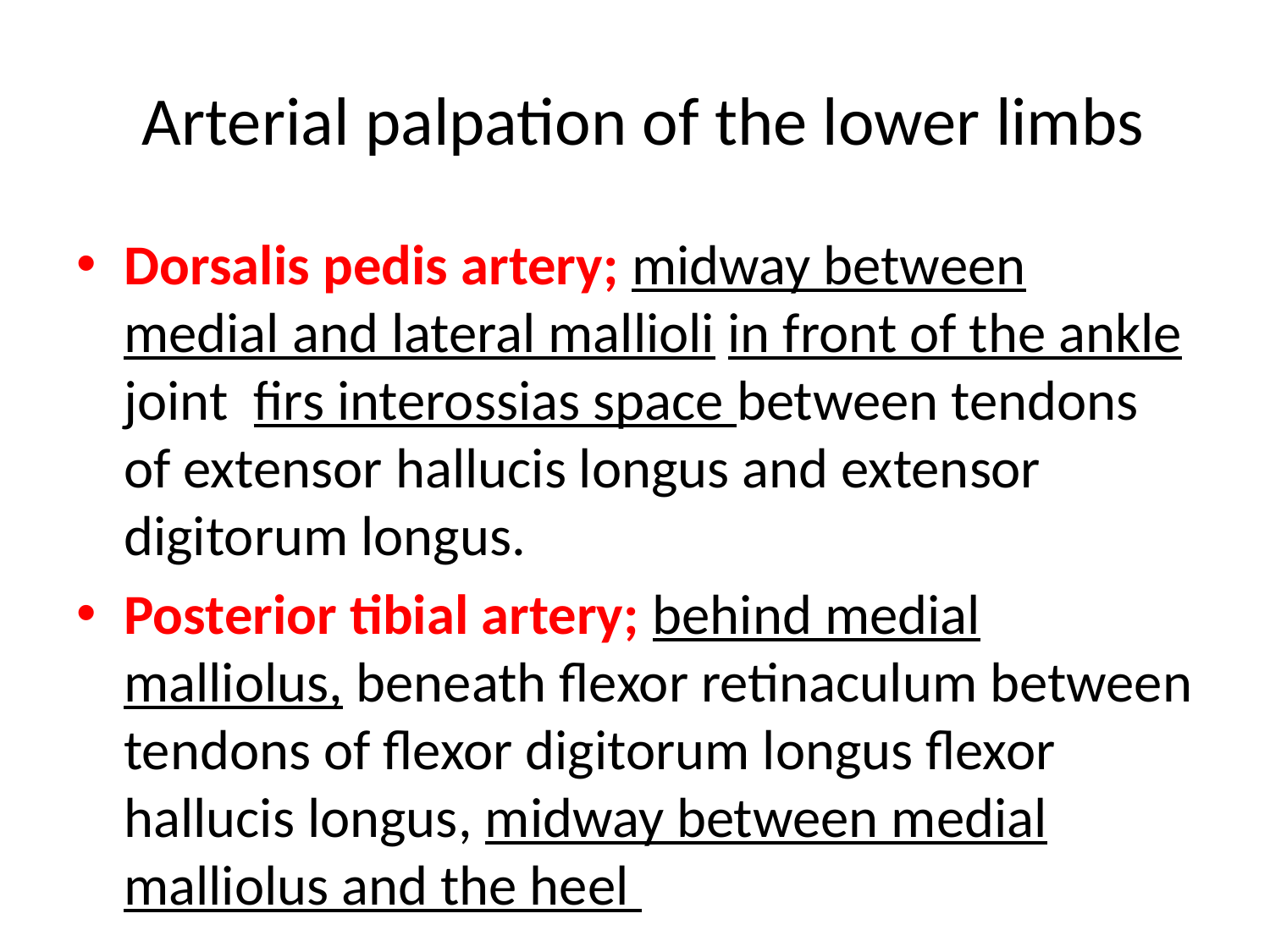

# Arterial palpation of the lower limbs
Dorsalis pedis artery; midway between medial and lateral mallioli in front of the ankle joint  firs interossias space between tendons of extensor hallucis longus and extensor digitorum longus.
Posterior tibial artery; behind medial malliolus, beneath flexor retinaculum between tendons of flexor digitorum longus flexor hallucis longus, midway between medial malliolus and the heel